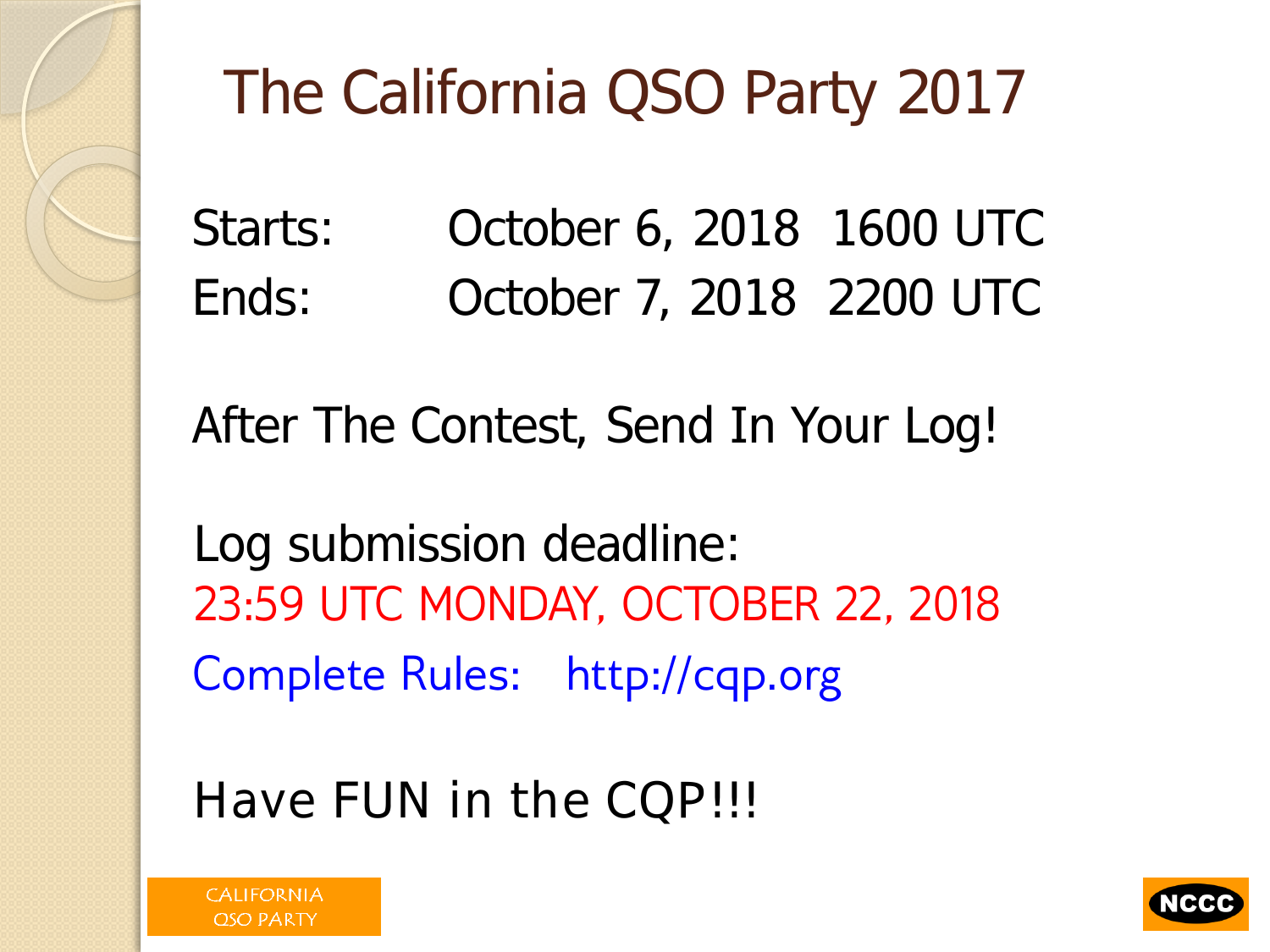

# The California QSO Party 2017
Starts:	October 6, 2018  1600 UTC
Ends: 	October 7, 2018  2200 UTC
After The Contest, Send In Your Log!
Log submission deadline:
23:59 UTC MONDAY, OCTOBER 22, 2018
Complete Rules:   http://cqp.org
Have FUN in the CQP!!!